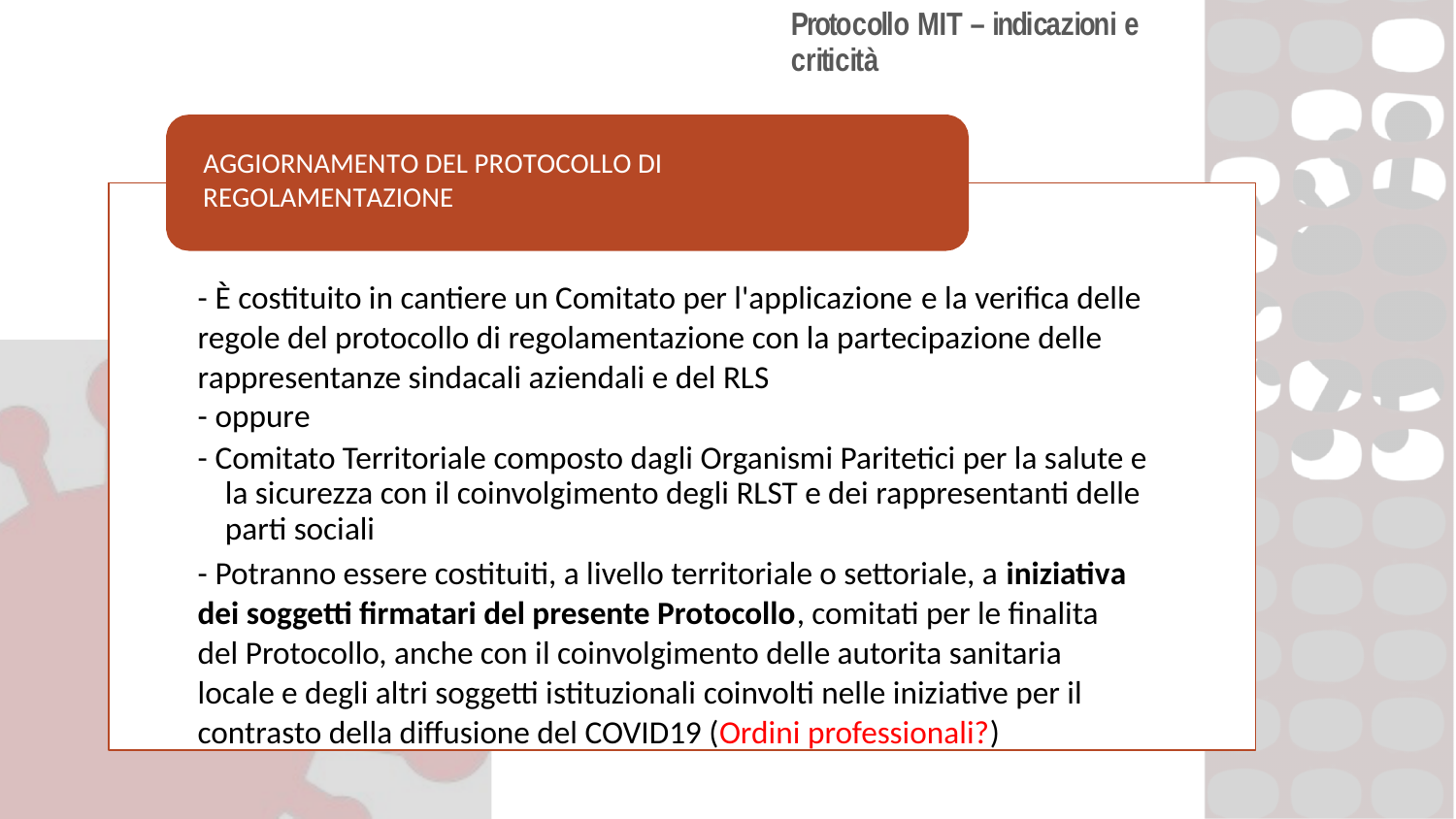

Protocollo MIT – indicazioni e criticità

AGGIORNAMENTO DEL PROTOCOLLO DI

REGOLAMENTAZIONE
- È costituito in cantiere un Comitato per l'applicazione e la verifica delle
regole del protocollo di regolamentazione con la partecipazione delle
rappresentanze sindacali aziendali e del RLS
- oppure
- Comitato Territoriale composto dagli Organismi Paritetici per la salute e la sicurezza con il coinvolgimento degli RLST e dei rappresentanti delle parti sociali
- Potranno essere costituiti, a livello territoriale o settoriale, a iniziativa
dei soggetti firmatari del presente Protocollo, comitati per le finalita
del Protocollo, anche con il coinvolgimento delle autorita sanitaria
locale e degli altri soggetti istituzionali coinvolti nelle iniziative per il
contrasto della diffusione del COVID19 (Ordini professionali?)